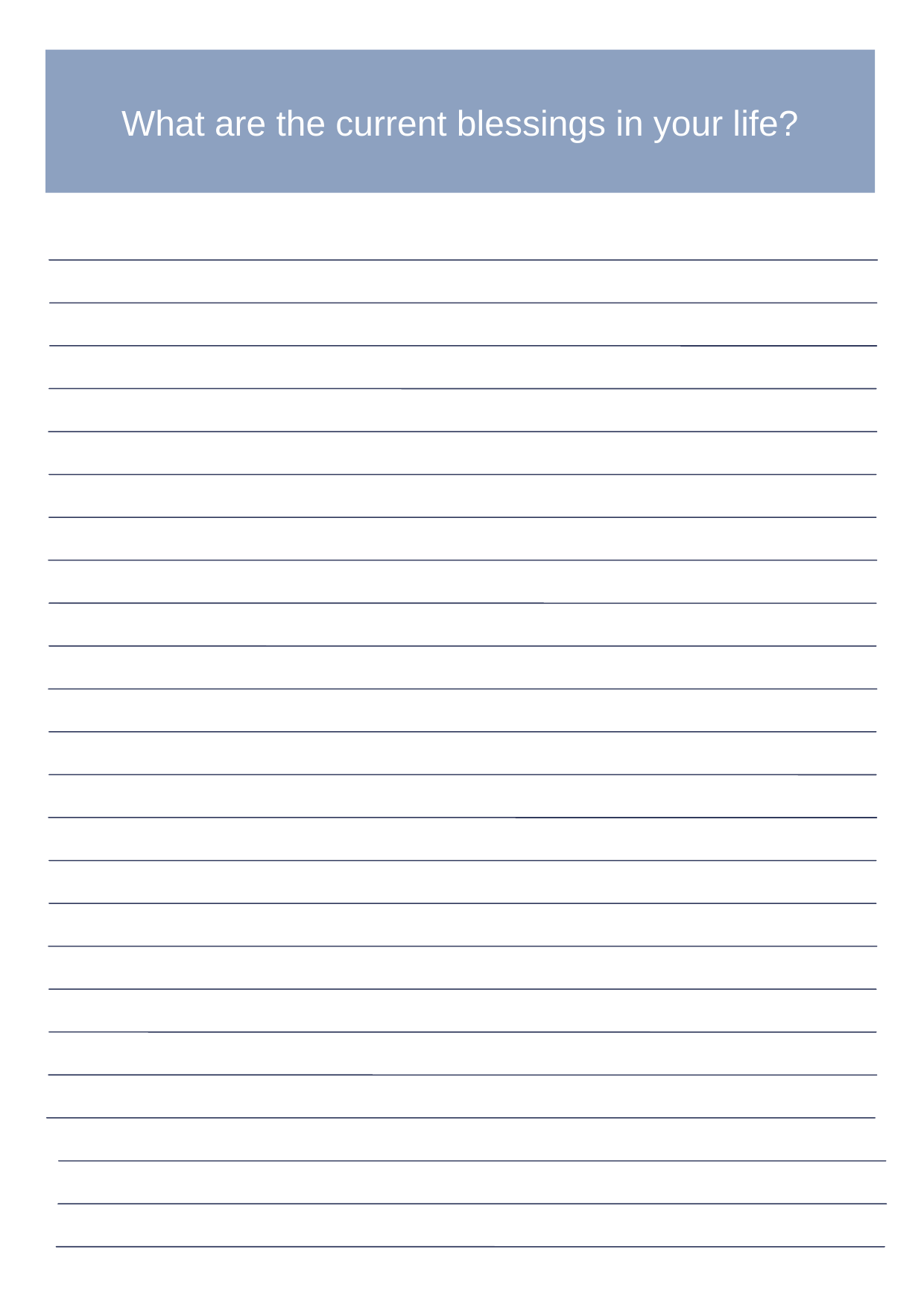

What are the current blessings in your life?